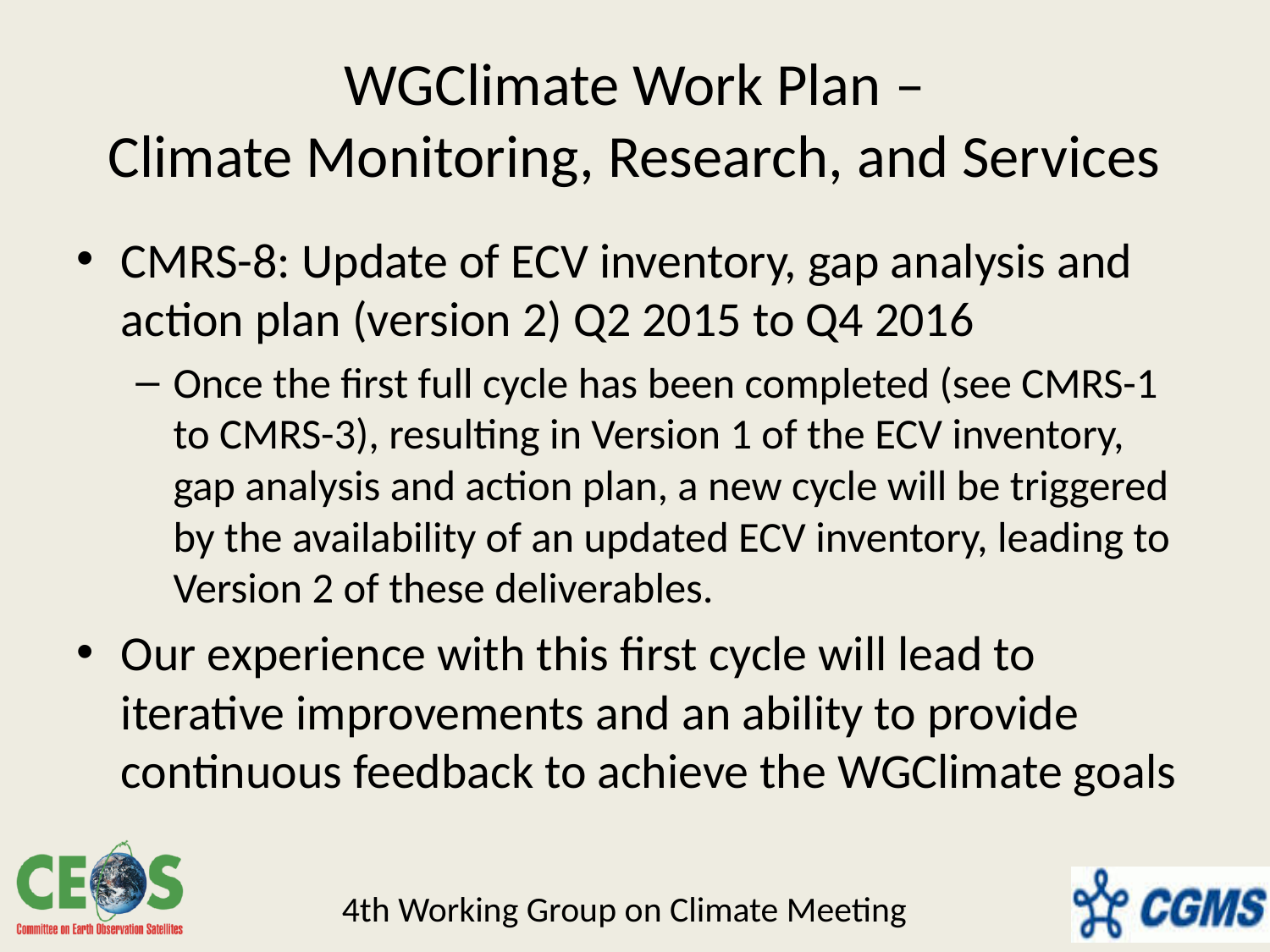

# WGClimate Work Plan – Climate Monitoring, Research, and Services
CMRS-8: Update of ECV inventory, gap analysis and action plan (version 2) Q2 2015 to Q4 2016
Once the first full cycle has been completed (see CMRS-1 to CMRS-3), resulting in Version 1 of the ECV inventory, gap analysis and action plan, a new cycle will be triggered by the availability of an updated ECV inventory, leading to Version 2 of these deliverables.
Our experience with this first cycle will lead to iterative improvements and an ability to provide continuous feedback to achieve the WGClimate goals
4th Working Group on Climate Meeting